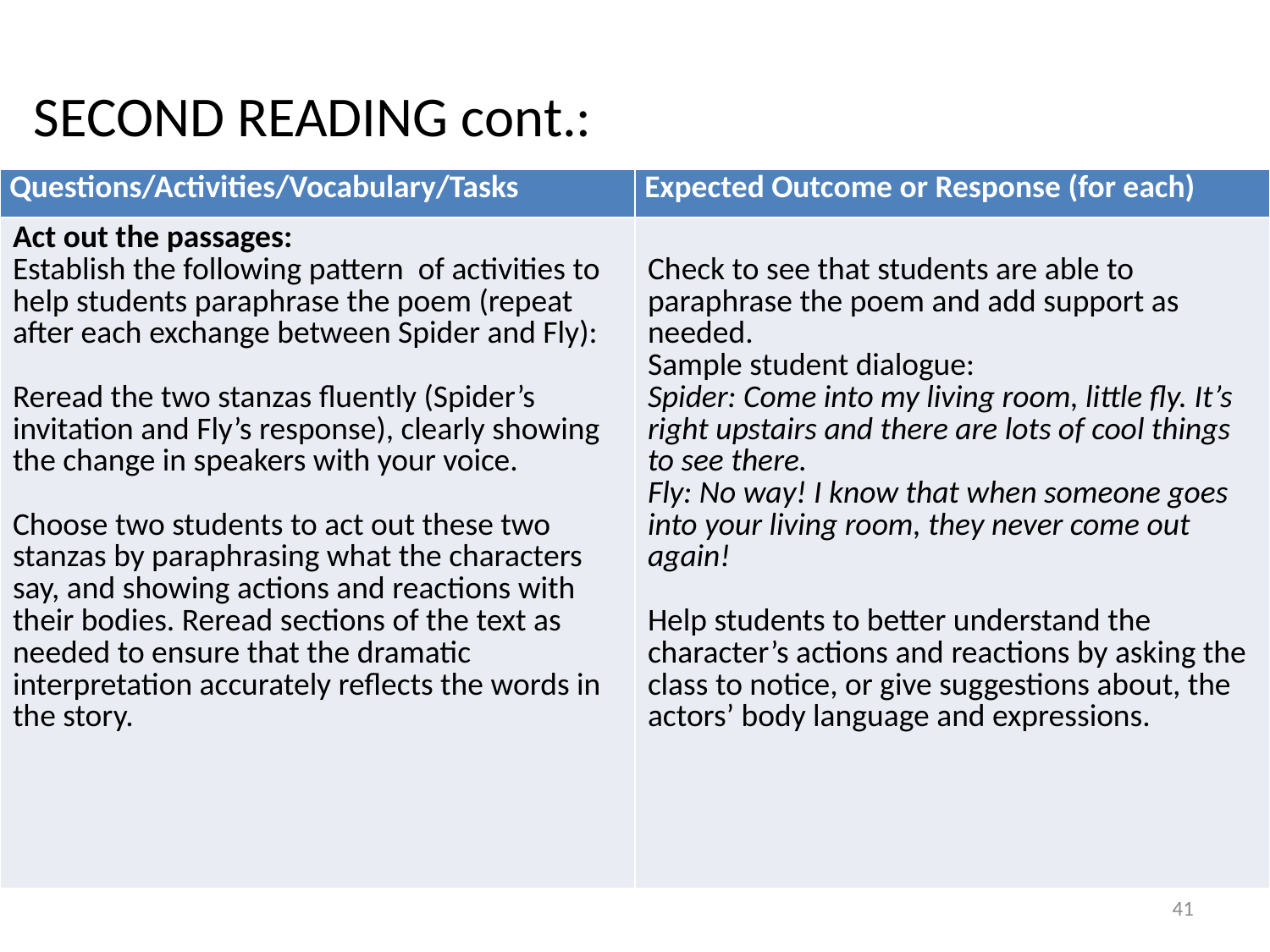

SECOND READING cont.:
| Questions/Activities/Vocabulary/Tasks | Expected Outcome or Response (for each) |
| --- | --- |
| Act out the passages: Establish the following pattern of activities to help students paraphrase the poem (repeat after each exchange between Spider and Fly):   Reread the two stanzas fluently (Spider’s invitation and Fly’s response), clearly showing the change in speakers with your voice.   Choose two students to act out these two stanzas by paraphrasing what the characters say, and showing actions and reactions with their bodies. Reread sections of the text as needed to ensure that the dramatic interpretation accurately reflects the words in the story. | Check to see that students are able to paraphrase the poem and add support as needed. Sample student dialogue: Spider: Come into my living room, little fly. It’s right upstairs and there are lots of cool things to see there. Fly: No way! I know that when someone goes into your living room, they never come out again! Help students to better understand the character’s actions and reactions by asking the class to notice, or give suggestions about, the actors’ body language and expressions. |
41